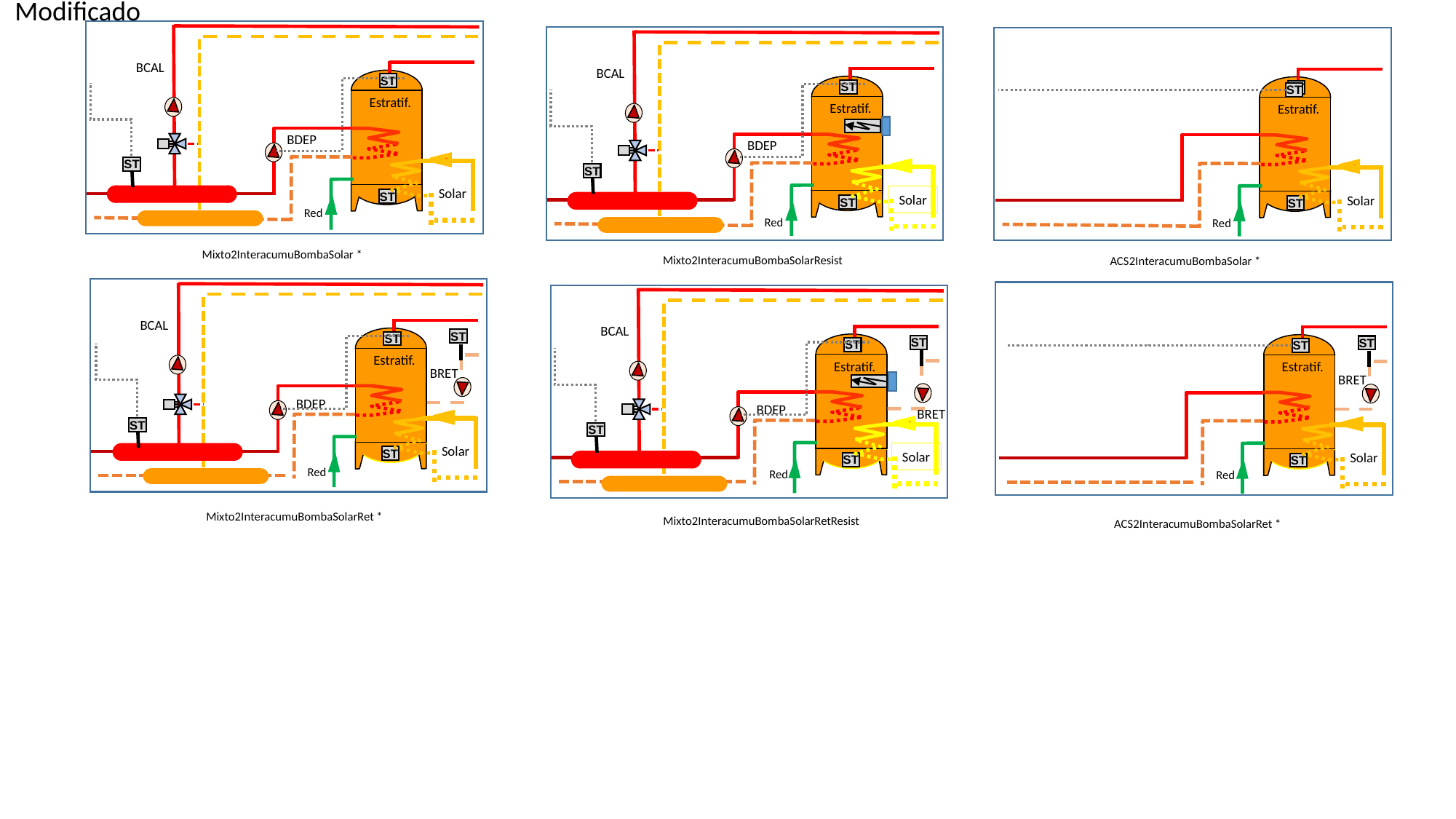

Modificado

BCAL
BCAL

ST

ST
ST
ST
Estratif.
Estratif.
Estratif.

BDEP

BDEP

ST

ST

Solar

Solar

Solar
ST

ST
ST
Red

Red
Red

Mixto2InteracumuBombaSolar *
Mixto2InteracumuBombaSolarResist
ACS2InteracumuBombaSolar *

BCAL
BCAL

ST
ST

ST
ST
ST
ST
Estratif.
Estratif.
Estratif.

BRET

BRET

BDEP

BDEP

BRET

ST

ST

Solar

Solar

Solar
ST

ST
ST
Red

Red
Red

Mixto2InteracumuBombaSolarRet *
Mixto2InteracumuBombaSolarRetResist
ACS2InteracumuBombaSolarRet *